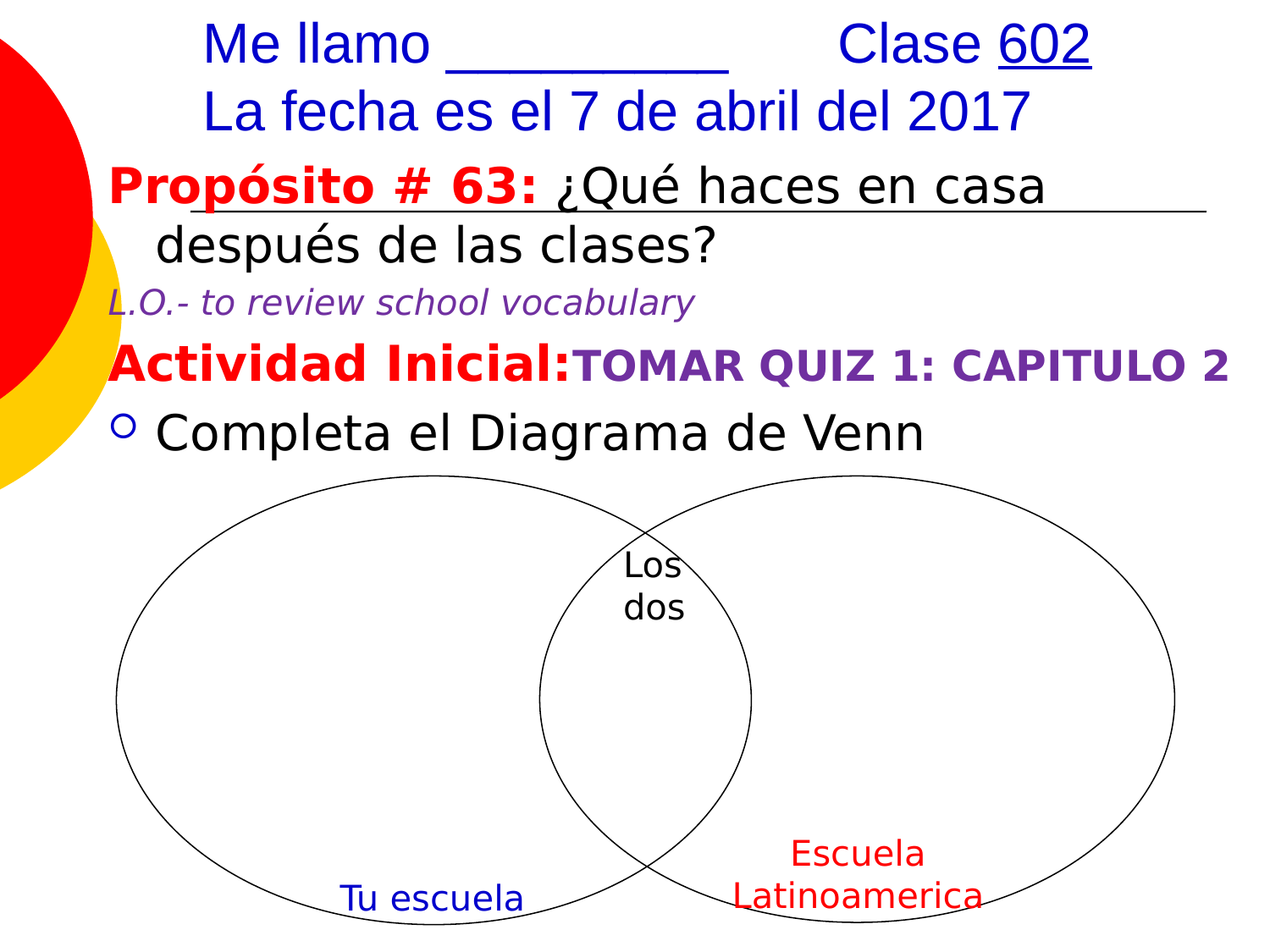

# Me llamo _________	Clase 602 La fecha es el 7 de abril del 2017
Propósito # 63: ¿Qué haces en casa después de las clases?
L.O.- to review school vocabulary
Actividad Inicial:TOMAR QUIZ 1: CAPITULO 2
Completa el Diagrama de Venn

Los
dos
Escuela
Latinoamerica
Tu escuela